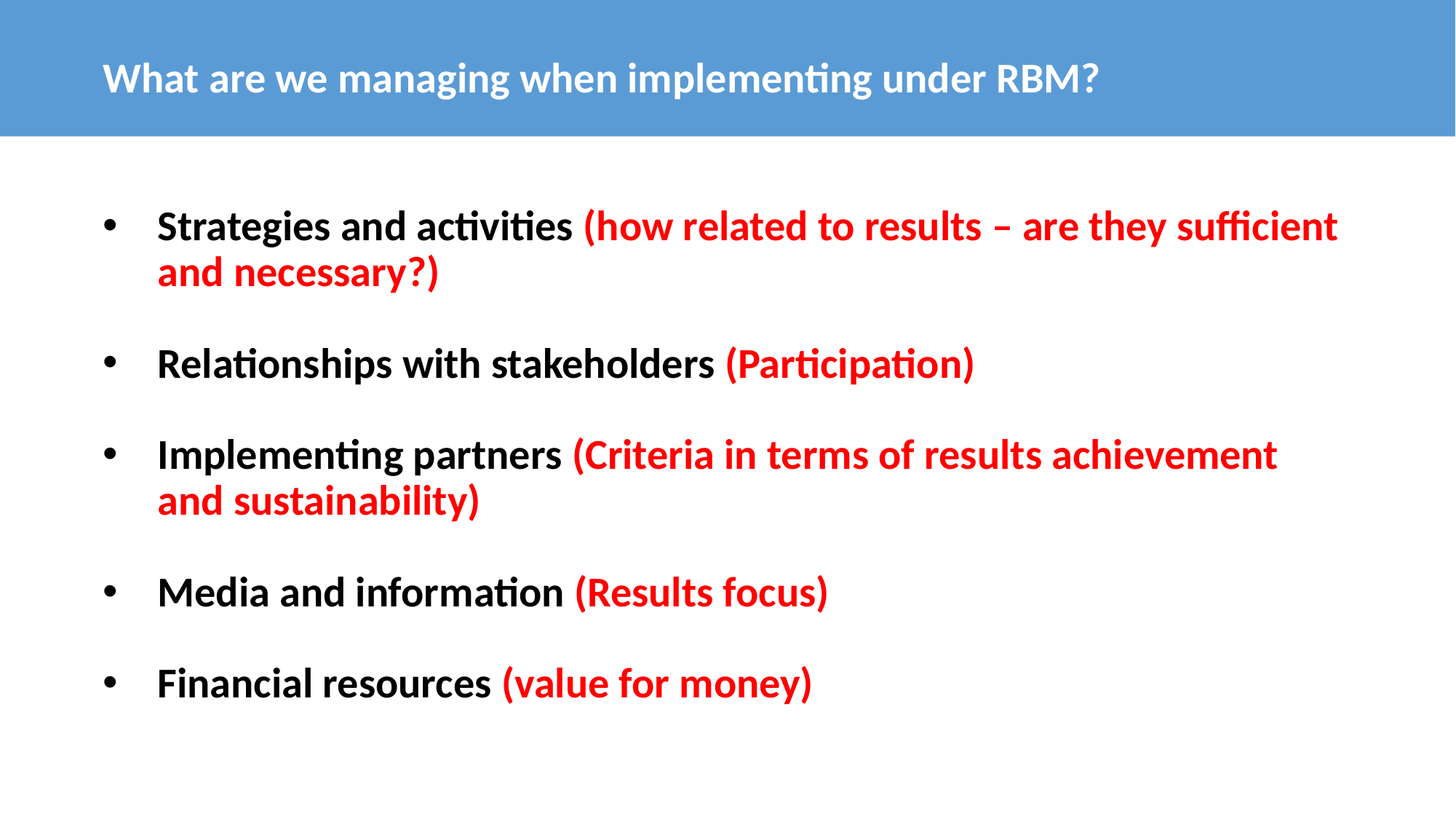

# What are we managing when implementing under RBM?
Strategies and activities (how related to results – are they sufficient and necessary?)

Relationships with stakeholders (Participation)

Implementing partners (Criteria in terms of results achievement and sustainability)

Media and information (Results focus)

Financial resources (value for money)